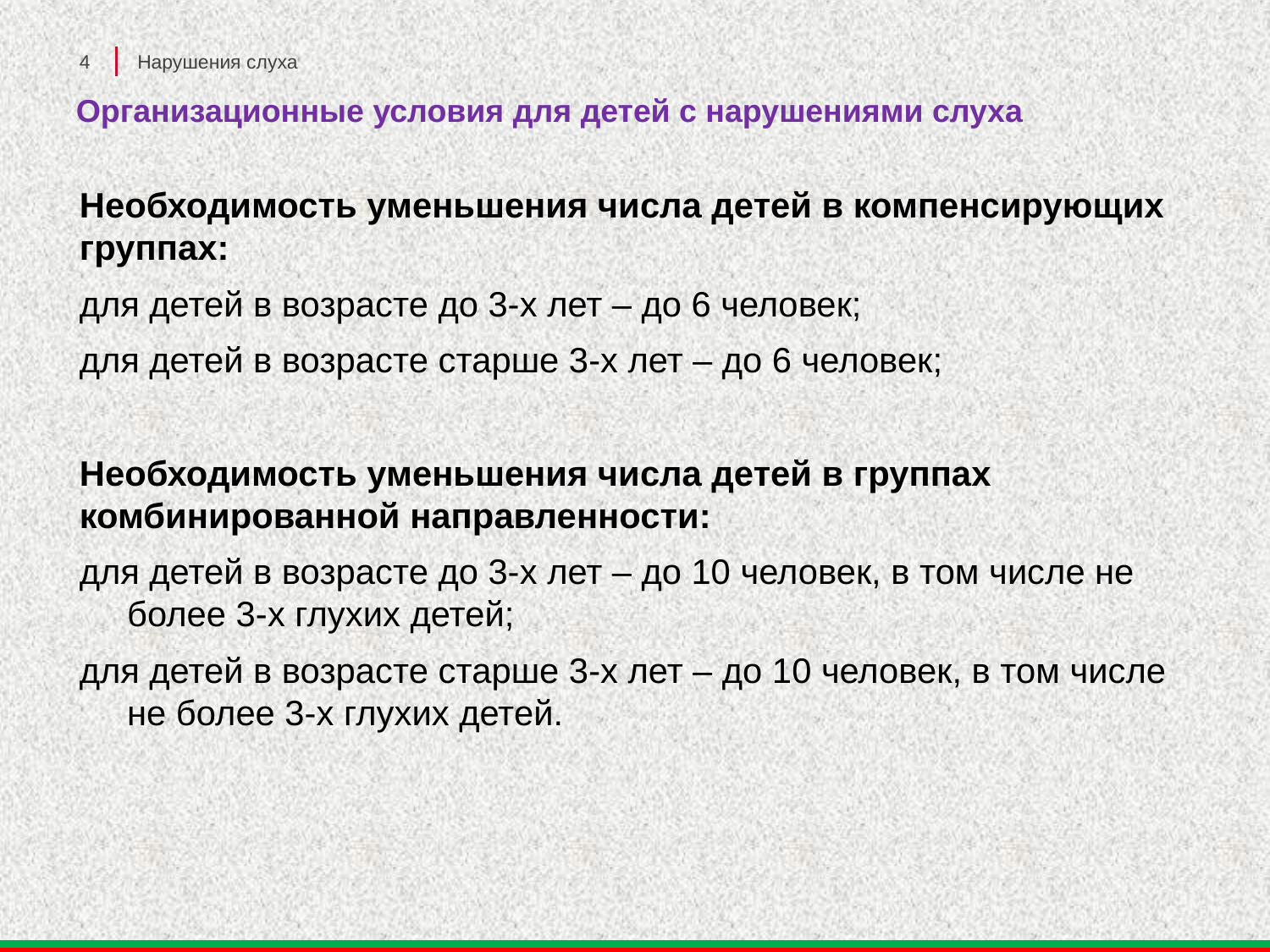

4
Нарушения слуха
# Организационные условия для детей с нарушениями слуха
Необходимость уменьшения числа детей в компенсирующих группах:
для детей в возрасте до 3-х лет – до 6 человек;
для детей в возрасте старше 3-х лет – до 6 человек;

Необходимость уменьшения числа детей в группах комбинированной направленности:
для детей в возрасте до 3-х лет – до 10 человек, в том числе не более 3-х глухих детей;
для детей в возрасте старше 3-х лет – до 10 человек, в том числе не более 3-х глухих детей.